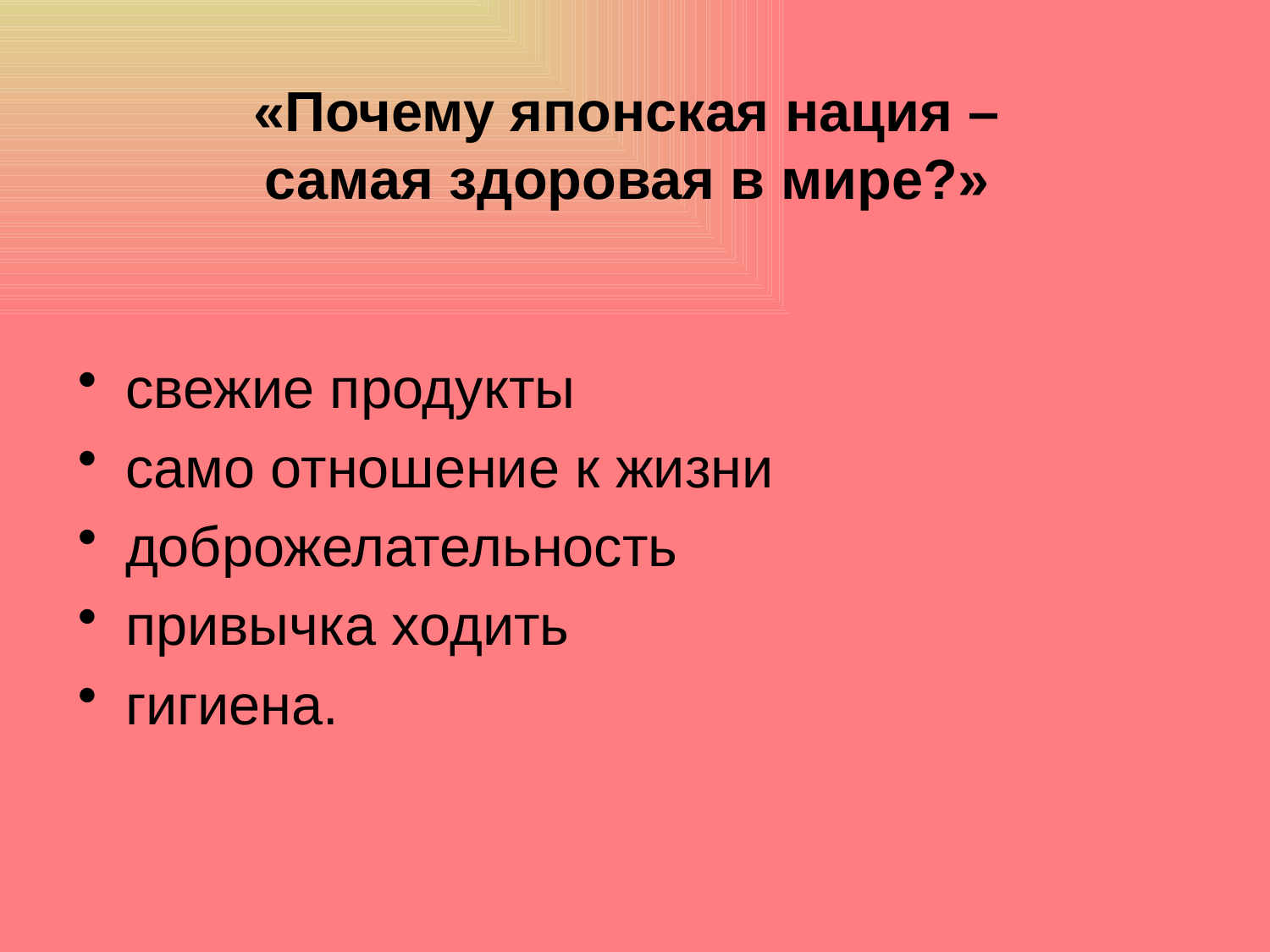

# «Почему японская нация – самая здоровая в мире?»
свежие продукты
само отношение к жизни
доброжелательность
привычка ходить
гигиена.